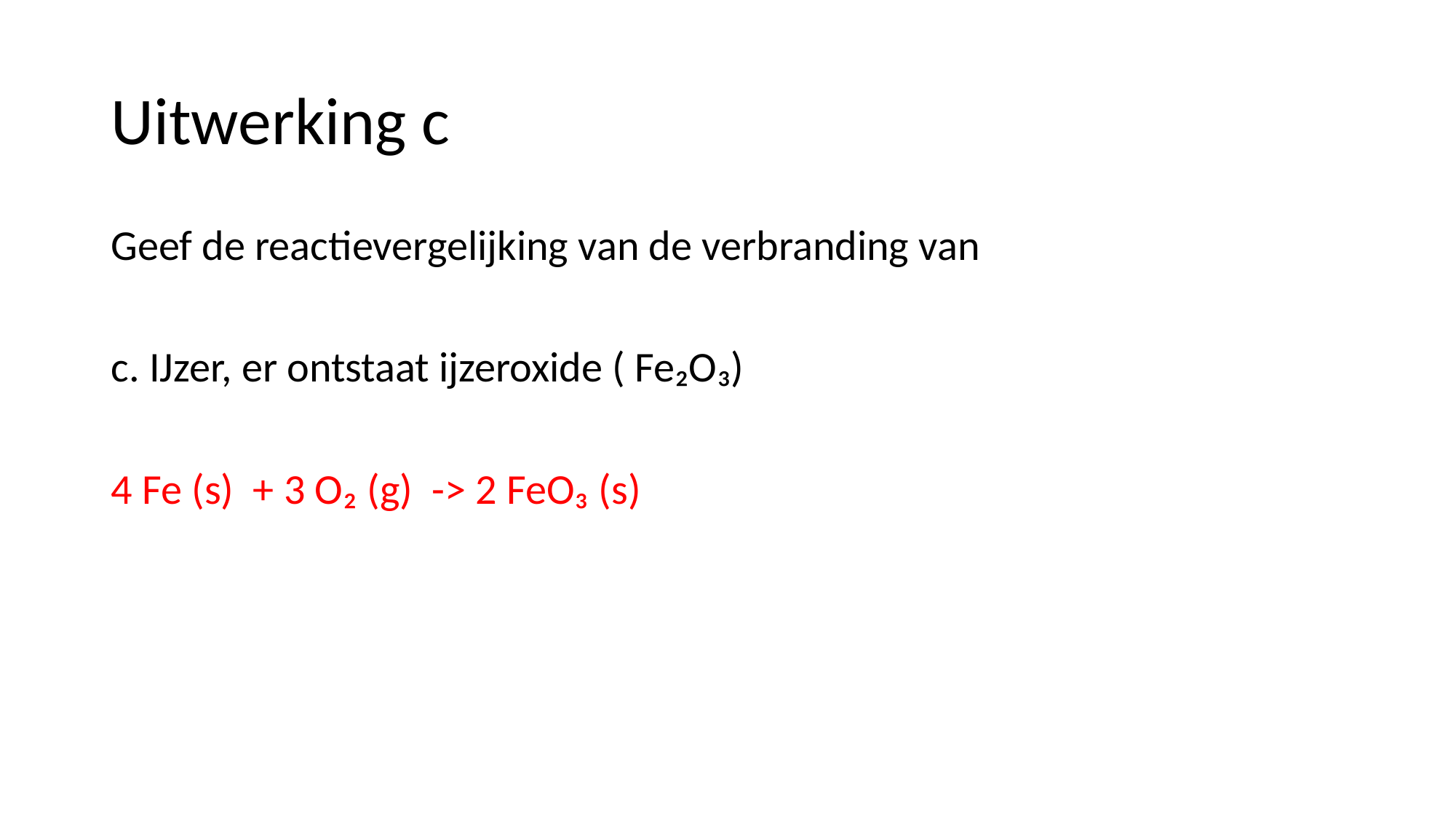

# Uitwerking c
Geef de reactievergelijking van de verbranding van

c. IJzer, er ontstaat ijzeroxide ( Fe₂O₃)

4 Fe (s)  + 3 O₂ (g)  -> 2 FeO₃ (s)